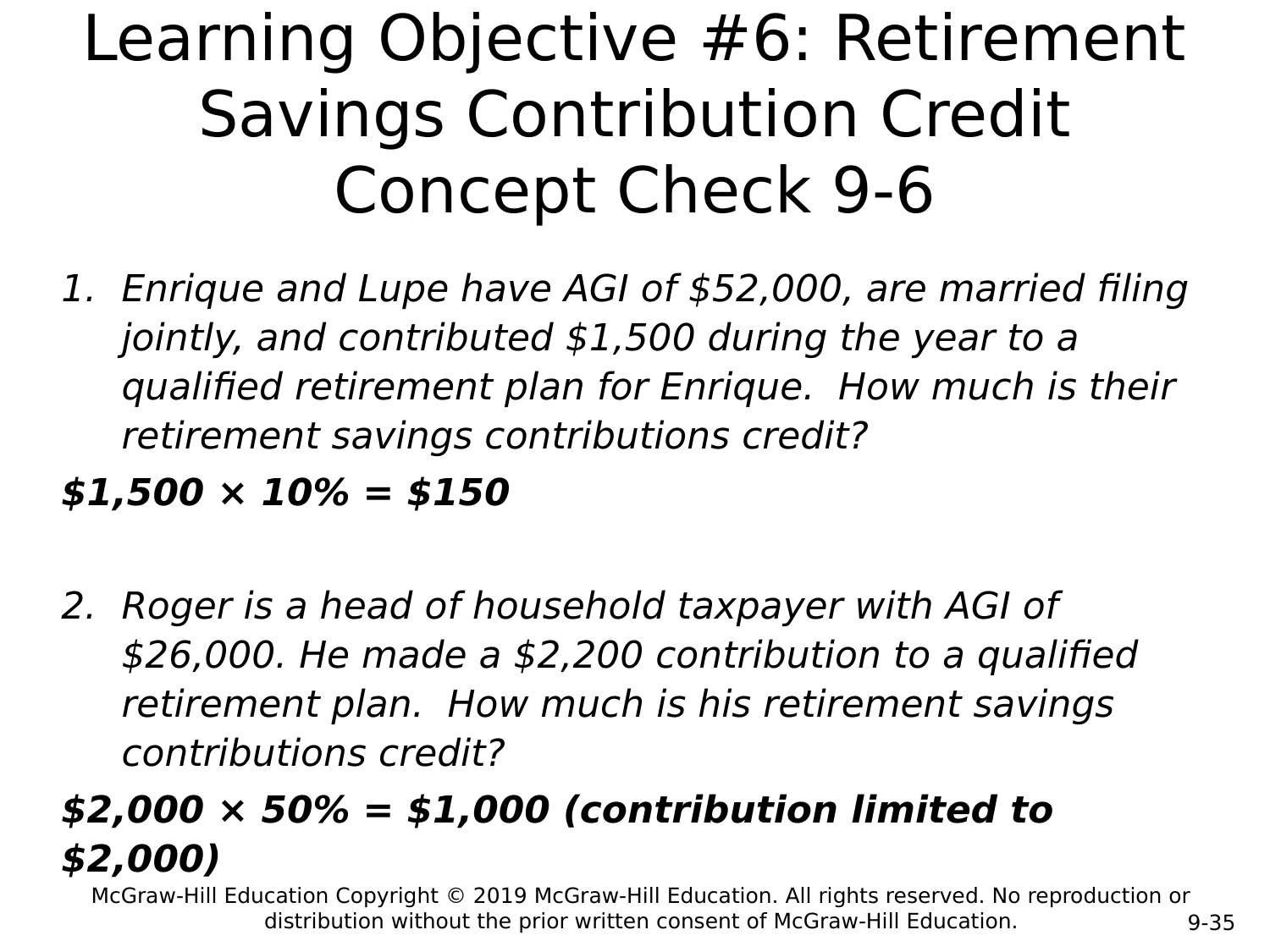

# Learning Objective #6: Retirement Savings Contribution Credit Concept Check 9-6
Enrique and Lupe have AGI of $52,000, are married filing jointly, and contributed $1,500 during the year to a qualified retirement plan for Enrique.  How much is their retirement savings contributions credit?
$1,500 × 10% = $150

Roger is a head of household taxpayer with AGI of $26,000. He made a $2,200 contribution to a qualified retirement plan.  How much is his retirement savings contributions credit?
$2,000 × 50% = $1,000 (contribution limited to $2,000)
McGraw-Hill Education Copyright © 2019 McGraw-Hill Education. All rights reserved. No reproduction or distribution without the prior written consent of McGraw-Hill Education.
9-35